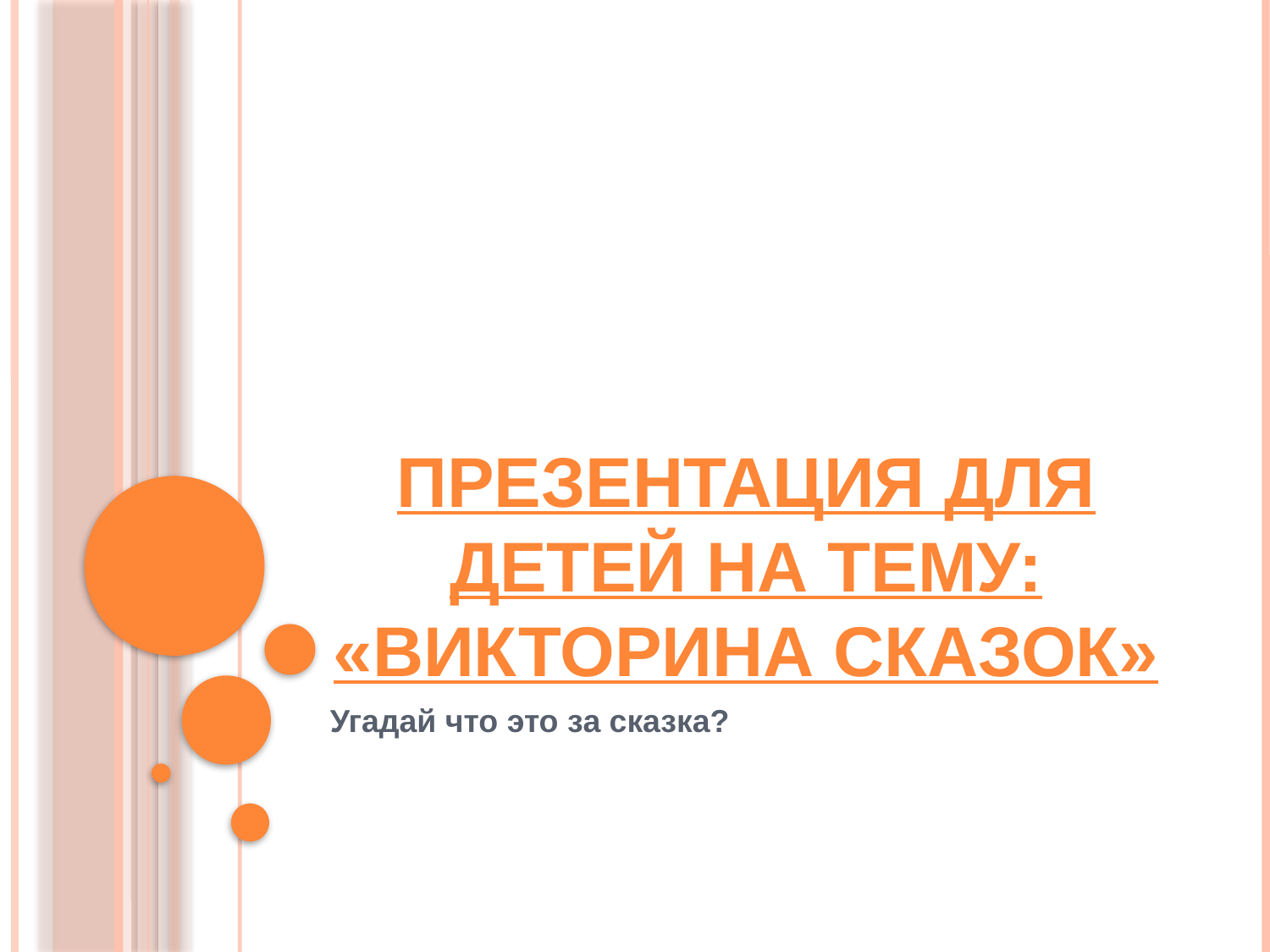

# Презентация для детей на тему: «Викторина сказок»
Угадай что это за сказка?